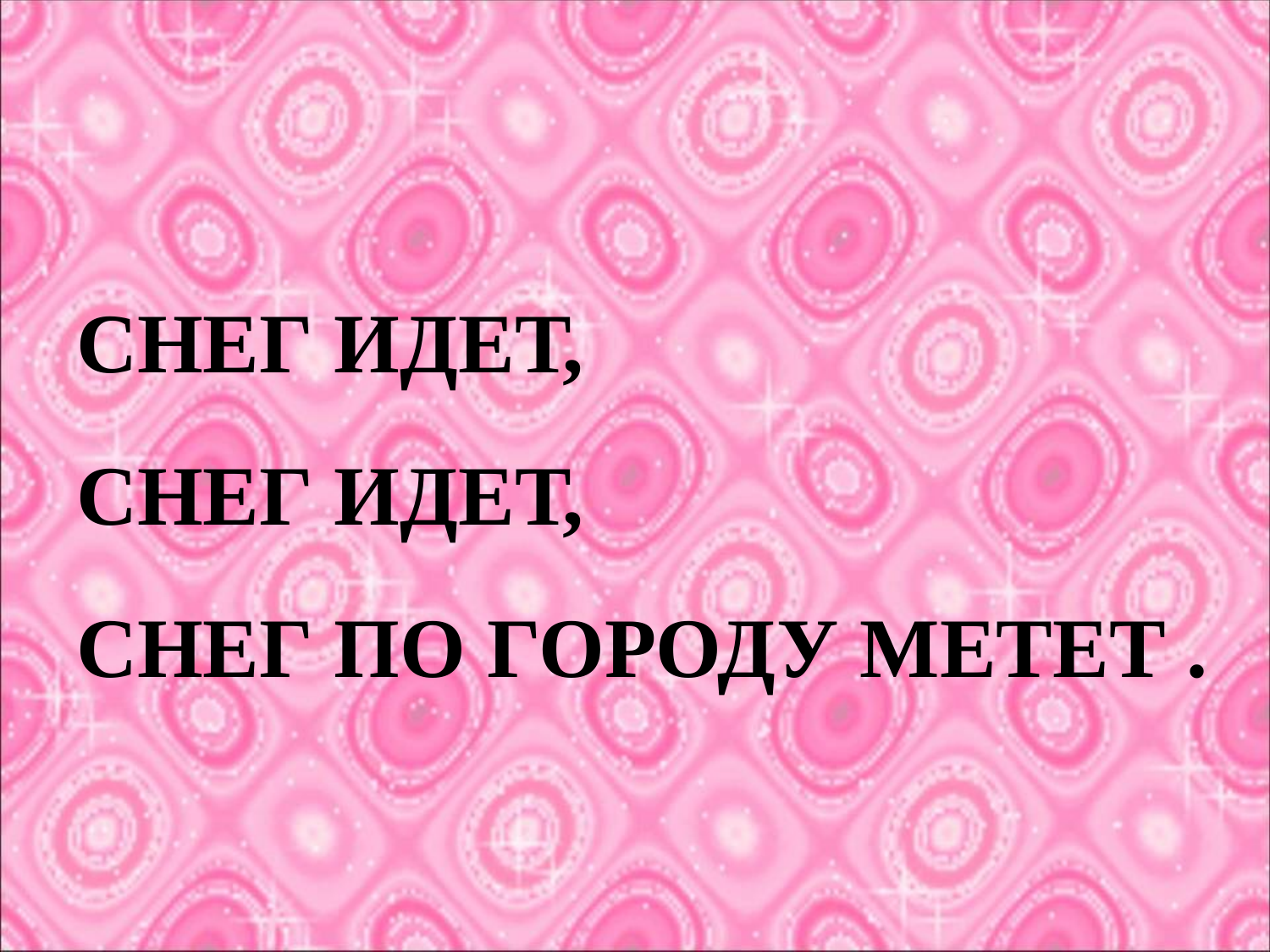

# СНЕГ ИДЕТ, СНЕГ ИДЕТ, СНЕГ ПО ГОРОДУ МЕТЕТ .